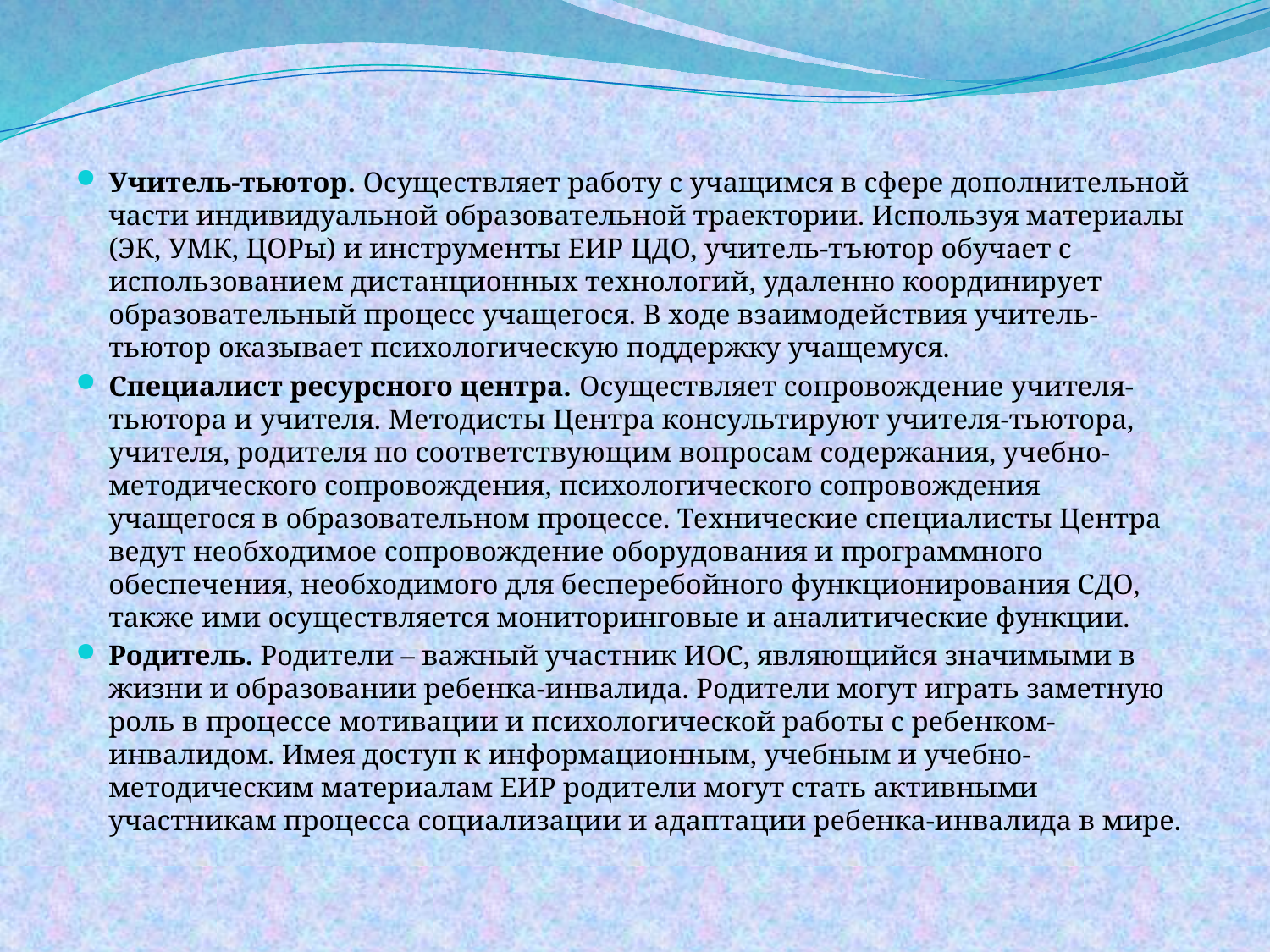

#
Учитель-тьютор. Осуществляет работу с учащимся в сфере дополнительной части индивидуальной образовательной траектории. Используя материалы (ЭК, УМК, ЦОРы) и инструменты ЕИР ЦДО, учитель-тъютор обучает с использованием дистанционных технологий, удаленно координирует образовательный процесс учащегося. В ходе взаимодействия учитель-тьютор оказывает психологическую поддержку учащемуся.
Специалист ресурсного центра. Осуществляет сопровождение учителя-тьютора и учителя. Методисты Центра консультируют учителя-тьютора, учителя, родителя по соответствующим вопросам содержания, учебно-методического сопровождения, психологического сопровождения учащегося в образовательном процессе. Технические специалисты Центра ведут необходимое сопровождение оборудования и программного обеспечения, необходимого для бесперебойного функционирования СДО, также ими осуществляется мониторинговые и аналитические функции.
Родитель. Родители – важный участник ИОС, являющийся значимыми в жизни и образовании ребенка-инвалида. Родители могут играть заметную роль в процессе мотивации и психологической работы с ребенком-инвалидом. Имея доступ к информационным, учебным и учебно-методическим материалам ЕИР родители могут стать активными участникам процесса социализации и адаптации ребенка-инвалида в мире.